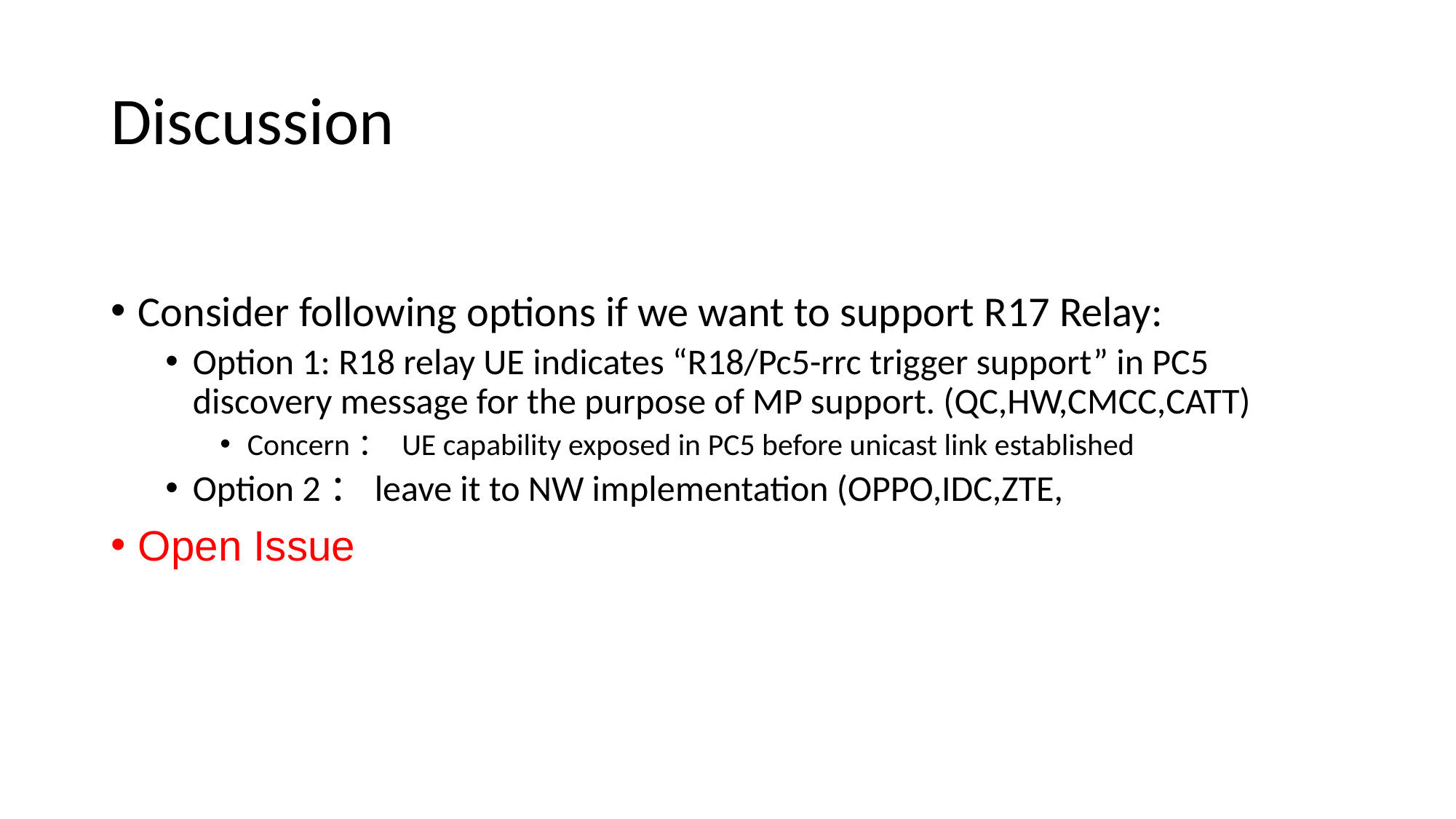

# Discussion

Consider following options if we want to support R17 Relay:
Option 1: R18 relay UE indicates “R18/Pc5-rrc trigger support” in PC5 discovery message for the purpose of MP support. (QC,HW,CMCC,CATT)
Concern： UE capability exposed in PC5 before unicast link established
Option 2：leave it to NW implementation (OPPO,IDC,ZTE,
Open Issue